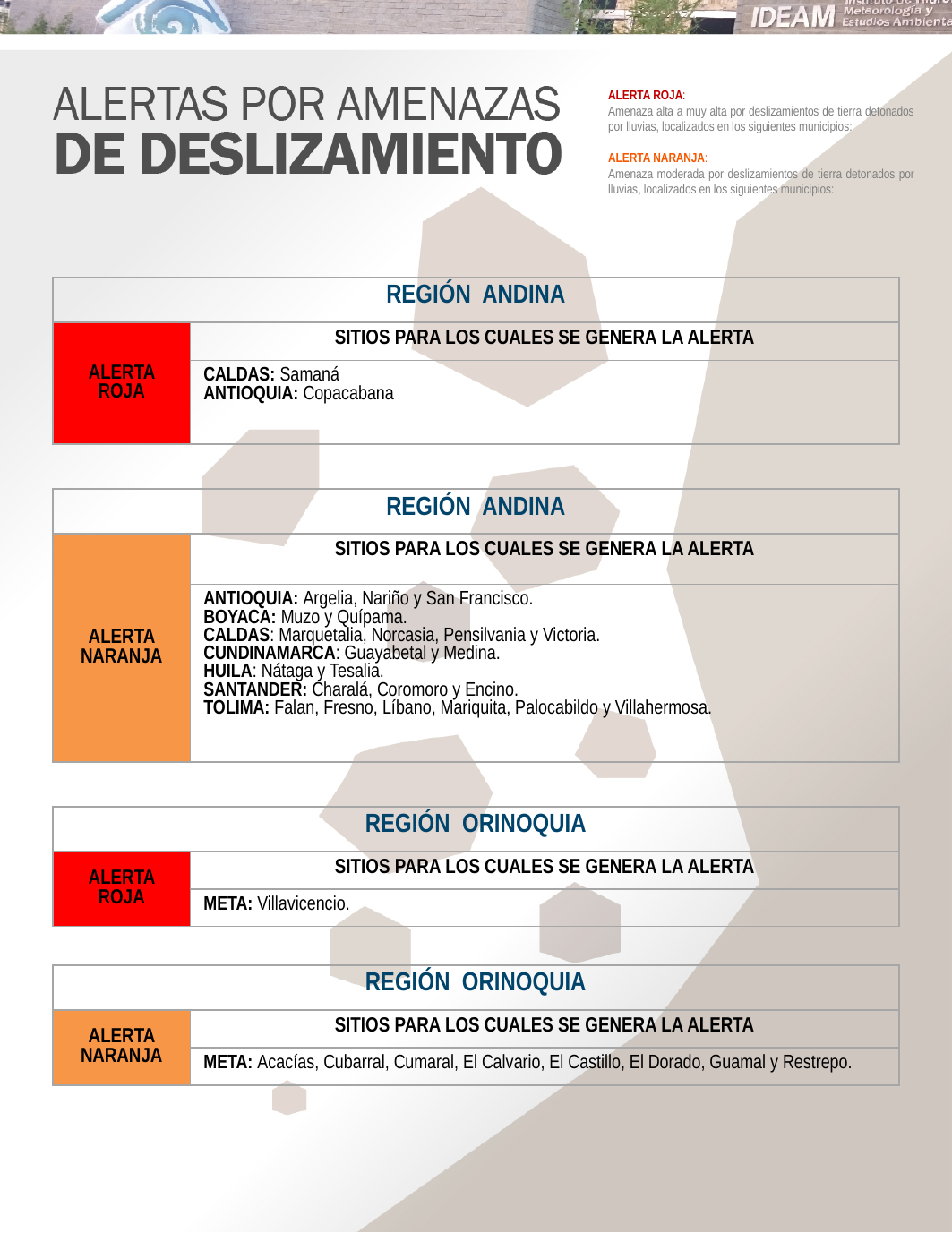

ALERTA ROJA:
Amenaza alta a muy alta por deslizamientos de tierra detonados por lluvias, localizados en los siguientes municipios:

ALERTA NARANJA:
Amenaza moderada por deslizamientos de tierra detonados por lluvias, localizados en los siguientes municipios:
| REGIÓN ANDINA |  |
| --- | --- |
| ALERTA ROJA | SITIOS PARA LOS CUALES SE GENERA LA ALERTA |
|  | CALDAS: Samaná ANTIOQUIA: Copacabana |
| REGIÓN ANDINA |  |
| --- | --- |
| ALERTA NARANJA | SITIOS PARA LOS CUALES SE GENERA LA ALERTA |
|  | ANTIOQUIA: Argelia, Nariño y San Francisco. BOYACA: Muzo y Quípama. CALDAS: Marquetalia, Norcasia, Pensilvania y Victoria. CUNDINAMARCA: Guayabetal y Medina. HUILA: Nátaga y Tesalia. SANTANDER: Charalá, Coromoro y Encino. TOLIMA: Falan, Fresno, Líbano, Mariquita, Palocabildo y Villahermosa. |
| REGIÓN ORINOQUIA |  |
| --- | --- |
| ALERTA ROJA | SITIOS PARA LOS CUALES SE GENERA LA ALERTA |
|  | META: Villavicencio. |
| REGIÓN ORINOQUIA |  |
| --- | --- |
| ALERTA NARANJA | SITIOS PARA LOS CUALES SE GENERA LA ALERTA |
|  | META: Acacías, Cubarral, Cumaral, El Calvario, El Castillo, El Dorado, Guamal y Restrepo. |